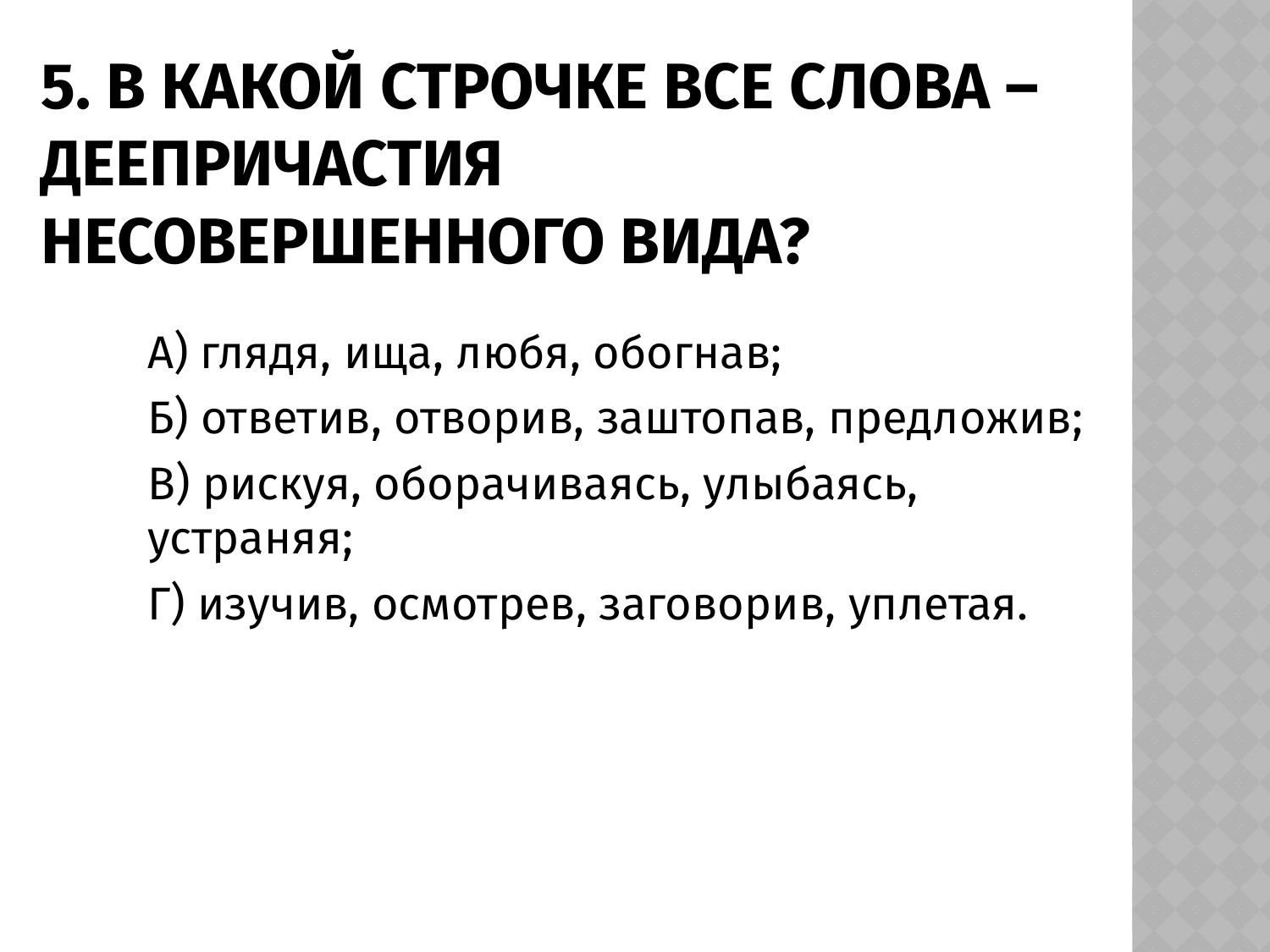

# 5. В какой строчке все слова – деепричастия несовершенного вида?
А) глядя, ища, любя, обогнав;
Б) ответив, отворив, заштопав, предложив;
В) рискуя, оборачиваясь, улыбаясь, устраняя;
Г) изучив, осмотрев, заговорив, уплетая.